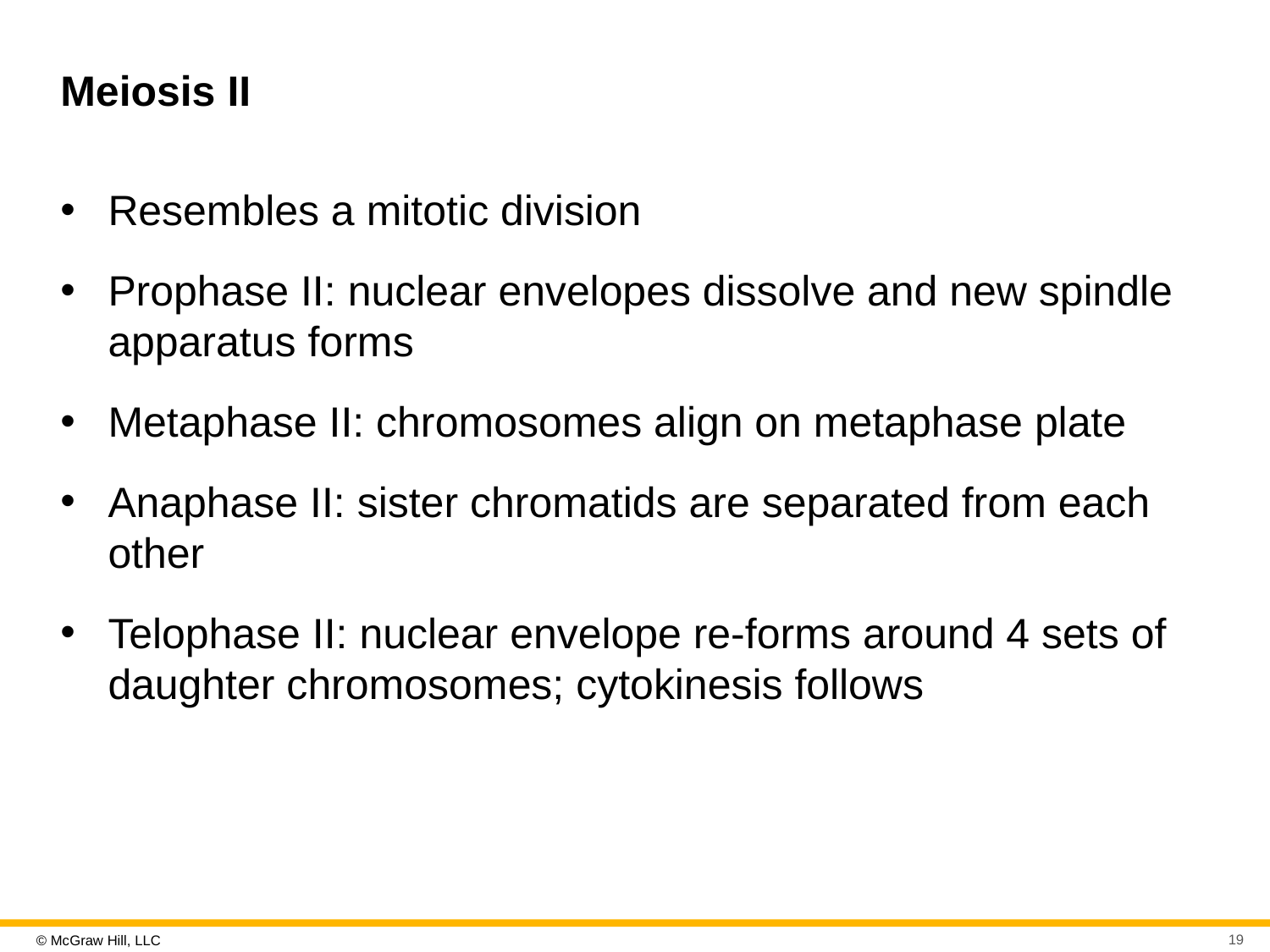

# Meiosis II
Resembles a mitotic division
Prophase II: nuclear envelopes dissolve and new spindle apparatus forms
Metaphase II: chromosomes align on metaphase plate
Anaphase II: sister chromatids are separated from each other
Telophase II: nuclear envelope re-forms around 4 sets of daughter chromosomes; cytokinesis follows
19